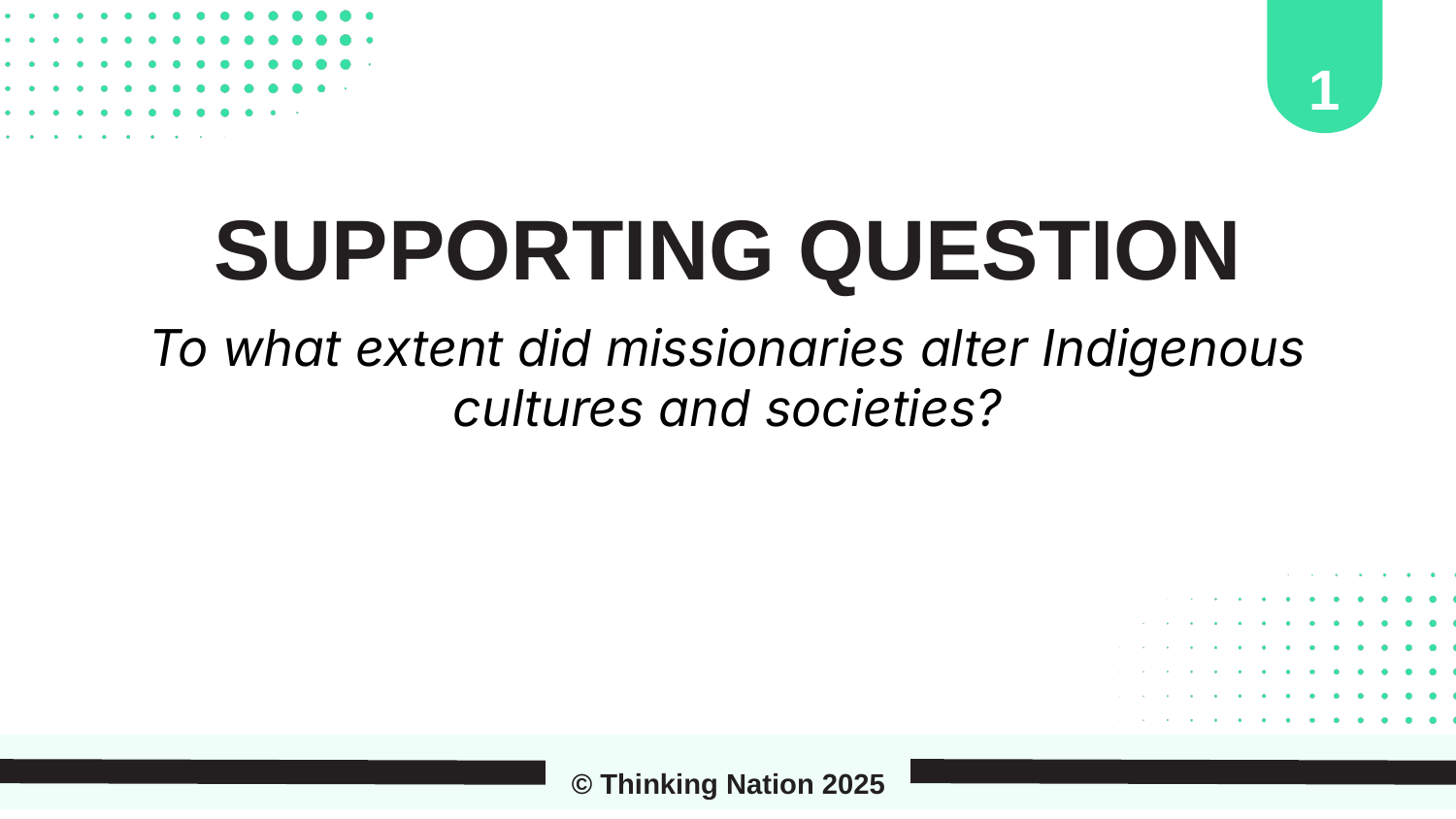

1
SUPPORTING QUESTION
To what extent did missionaries alter Indigenous cultures and societies?

© Thinking Nation 2025